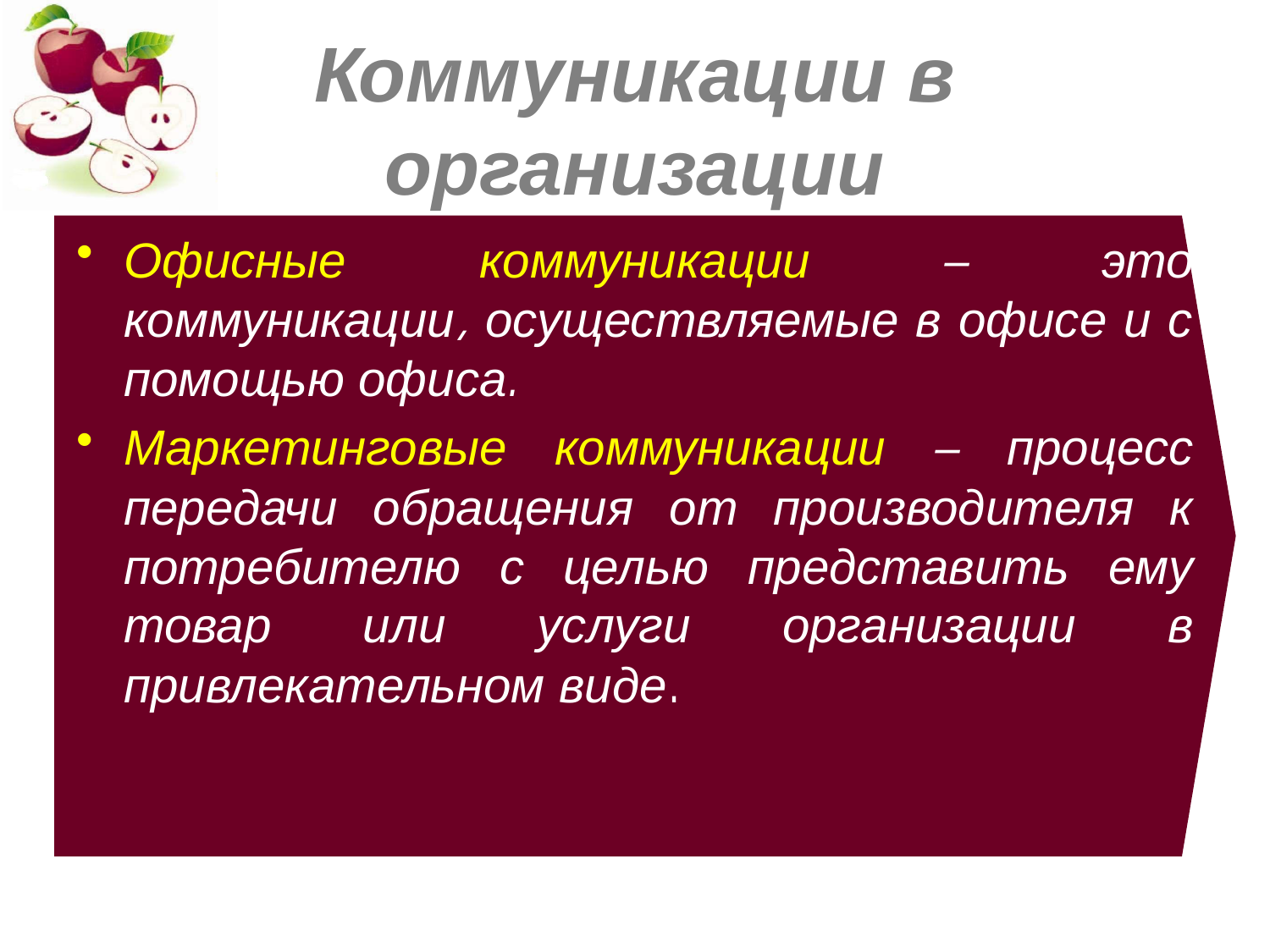

# Коммуникации в организации
Офисные коммуникации – это коммуникации, осуществляемые в офисе и с помощью офиса.
Маркетинговые коммуникации – процесс передачи обращения от производителя к потребителю с целью представить ему товар или услуги организации в привлекательном виде.